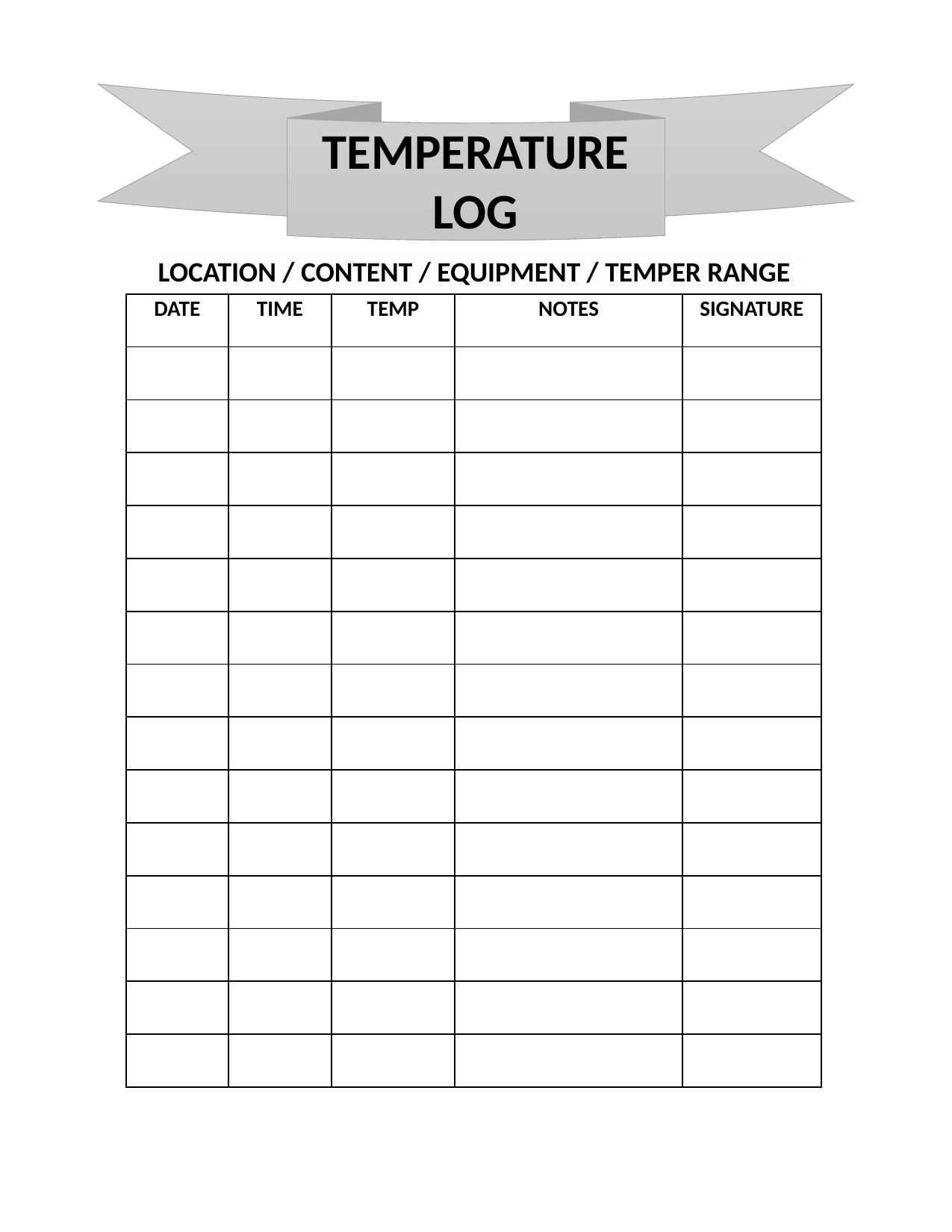

TEMPERATURE LOG
LOCATION / CONTENT / EQUIPMENT / TEMPER RANGE
| DATE | TIME | TEMP | NOTES | SIGNATURE |
| --- | --- | --- | --- | --- |
|  |  |  |  |  |
|  |  |  |  |  |
|  |  |  |  |  |
|  |  |  |  |  |
|  |  |  |  |  |
|  |  |  |  |  |
|  |  |  |  |  |
|  |  |  |  |  |
|  |  |  |  |  |
|  |  |  |  |  |
|  |  |  |  |  |
|  |  |  |  |  |
|  |  |  |  |  |
|  |  |  |  |  |